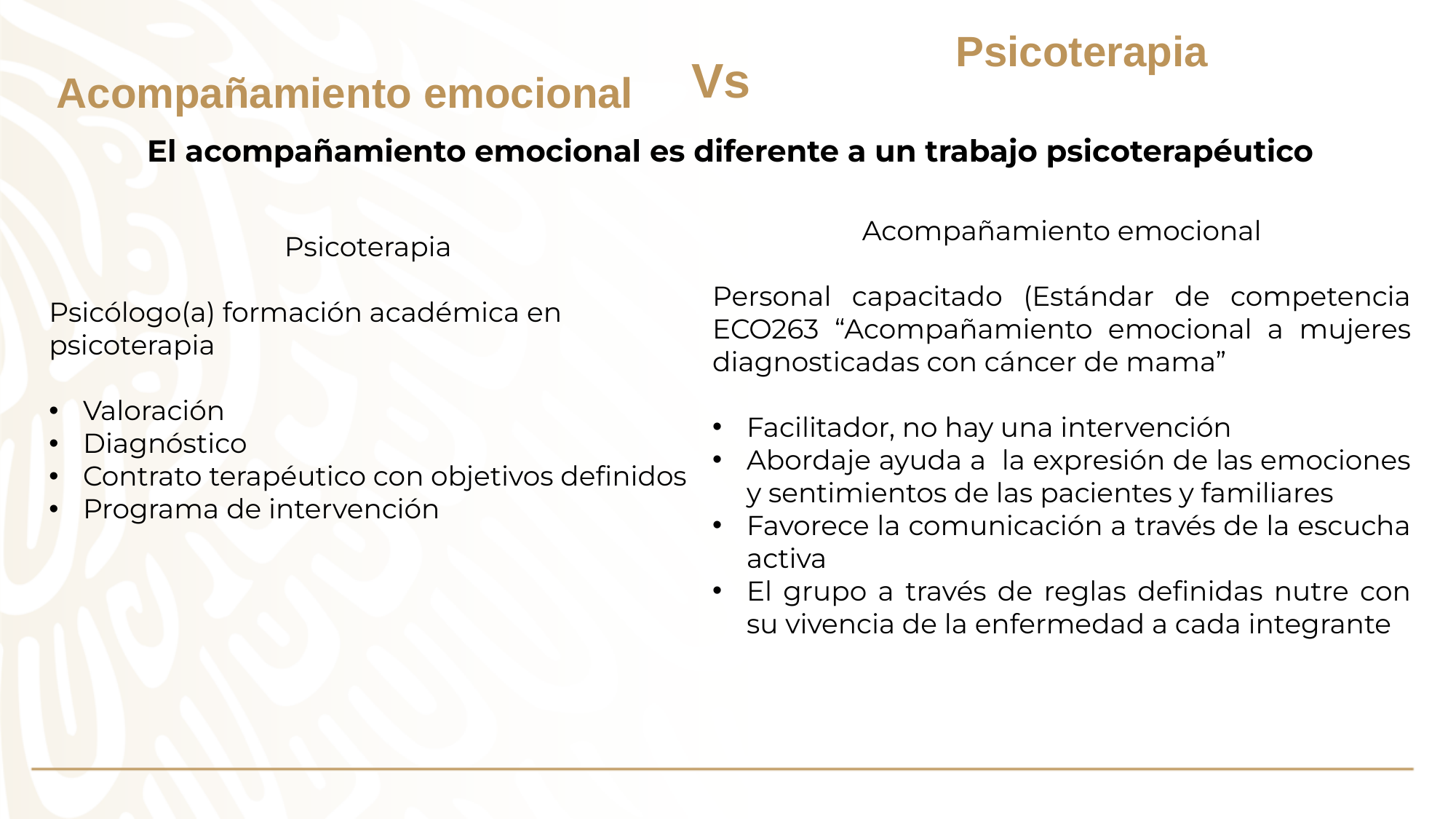

Psicoterapia
# Acompañamiento emocional
Vs
El acompañamiento emocional es diferente a un trabajo psicoterapéutico
Acompañamiento emocional

Personal capacitado (Estándar de competencia ECO263 “Acompañamiento emocional a mujeres diagnosticadas con cáncer de mama”

Facilitador, no hay una intervención
Abordaje ayuda a  la expresión de las emociones y sentimientos de las pacientes y familiares
Favorece la comunicación a través de la escucha activa
El grupo a través de reglas definidas nutre con su vivencia de la enfermedad a cada integrante
Psicoterapia

Psicólogo(a) formación académica en psicoterapia

Valoración
Diagnóstico
Contrato terapéutico con objetivos definidos
Programa de intervención